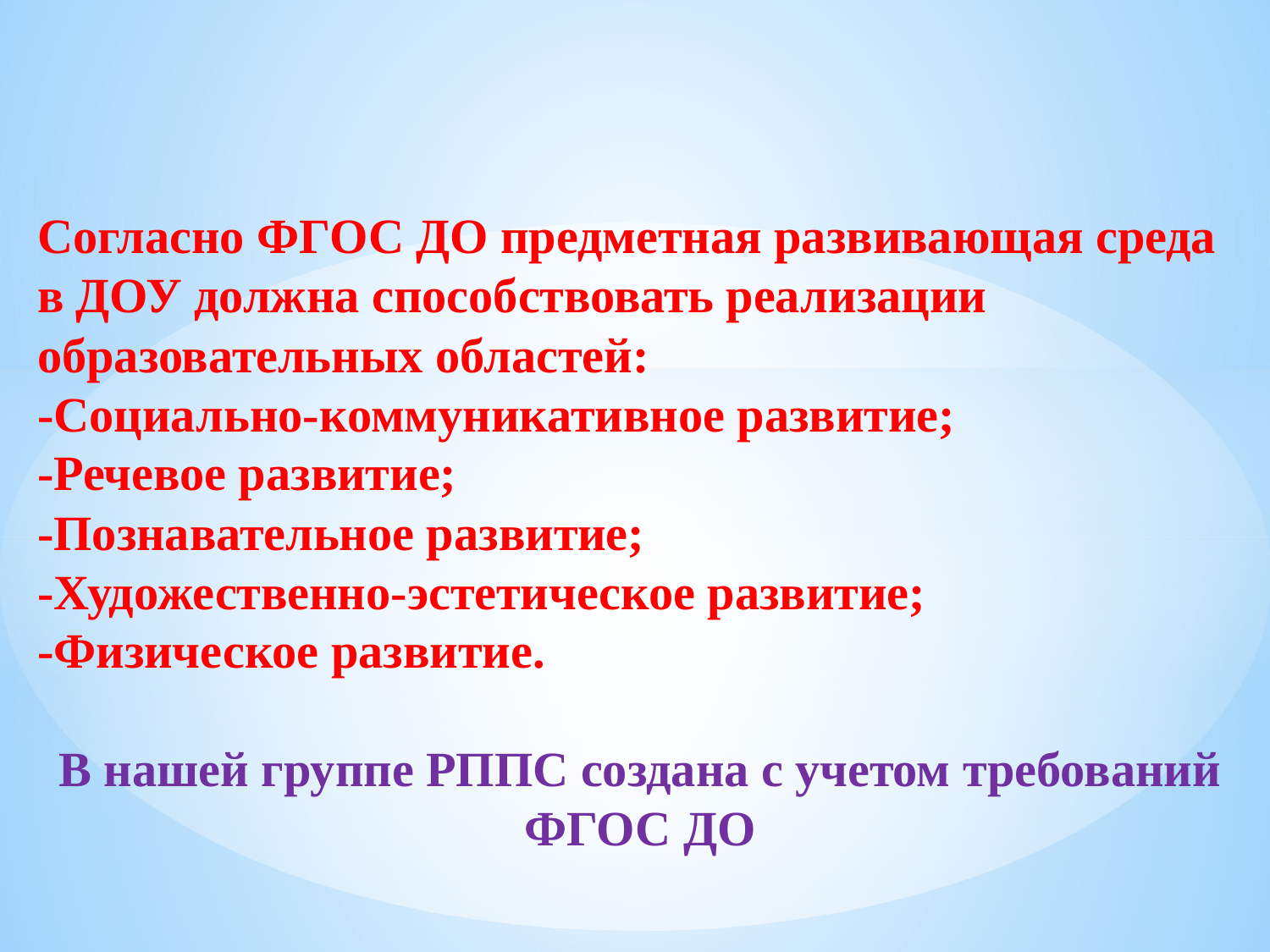

Согласно ФГОС ДО предметная развивающая среда в ДОУ должна способствовать реализации образовательных областей:
-Социально-коммуникативное развитие;
-Речевое развитие;
-Познавательное развитие;
-Художественно-эстетическое развитие;
-Физическое развитие.

В нашей группе РППС создана с учетом требований ФГОС ДО